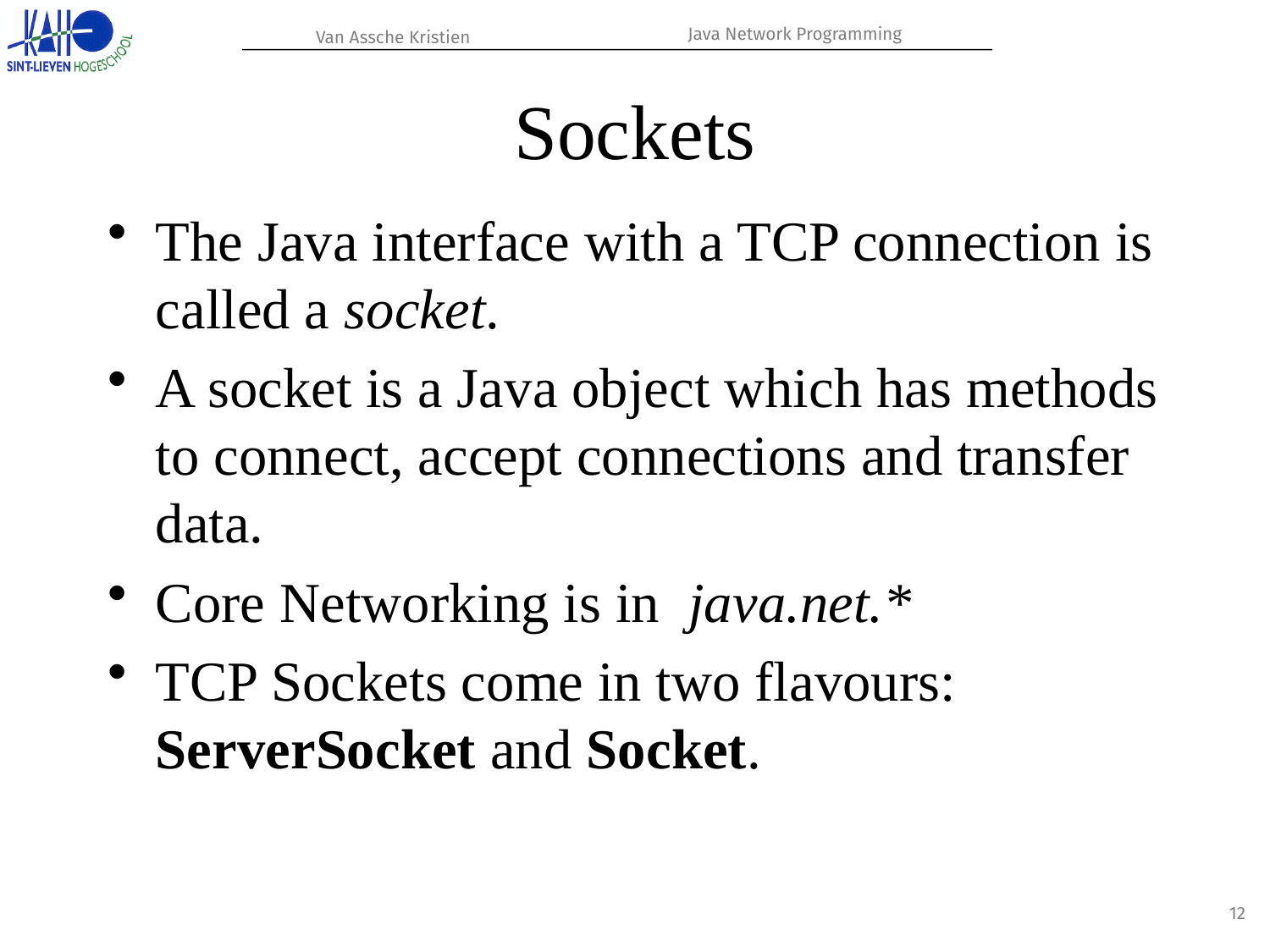

# Sockets
The Java interface with a TCP connection is called a socket.
A socket is a Java object which has methods to connect, accept connections and transfer data.
Core Networking is in  java.net.*
TCP Sockets come in two flavours: ServerSocket and Socket.